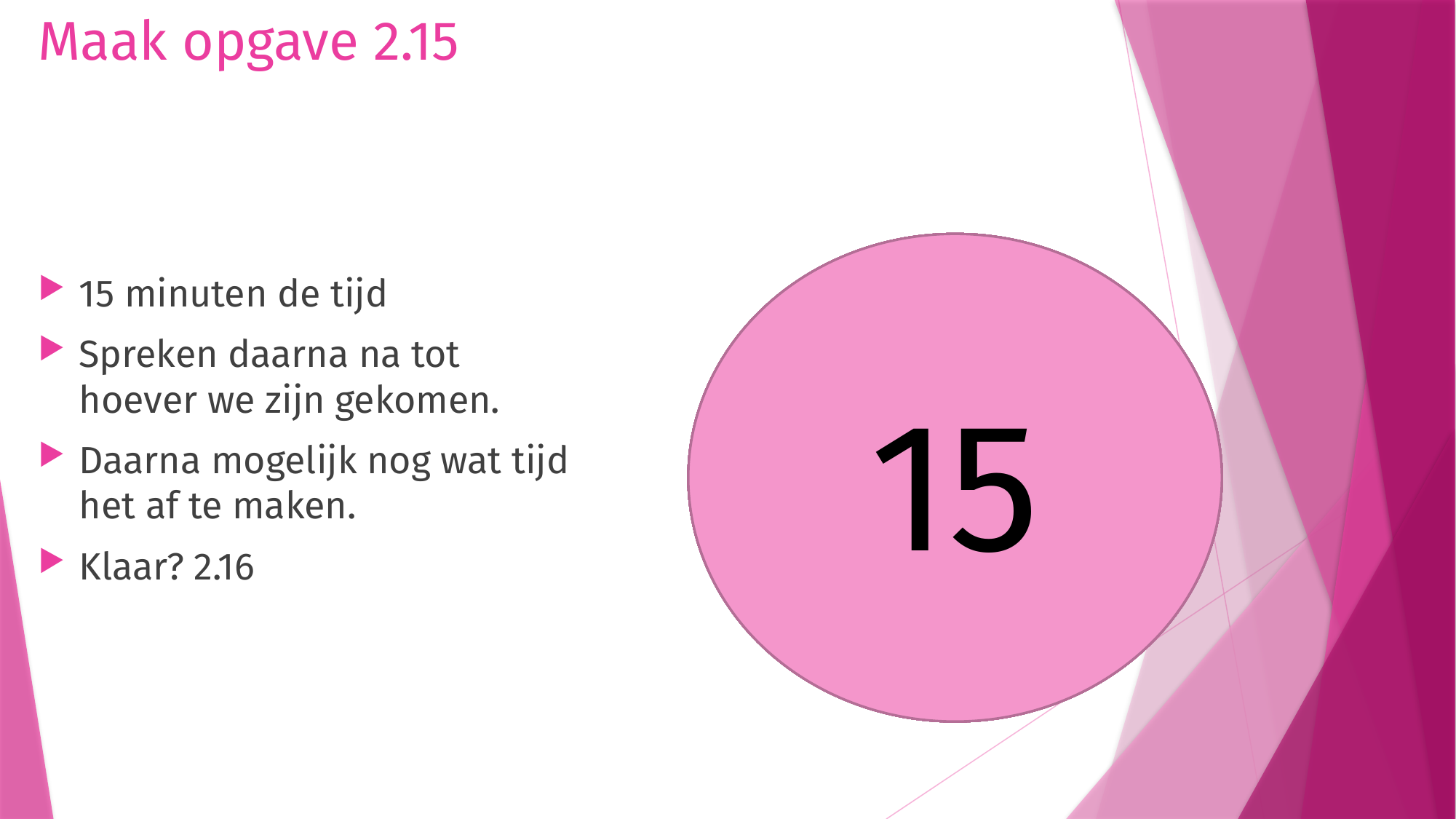

# Maak opgave 2.15

15 minuten de tijd
Spreken daarna na tot hoever we zijn gekomen.
Daarna mogelijk nog wat tijd het af te maken.
Klaar? 2.16

15
14
13
12
11
10
8
9
5
6
7
4
3
1
2